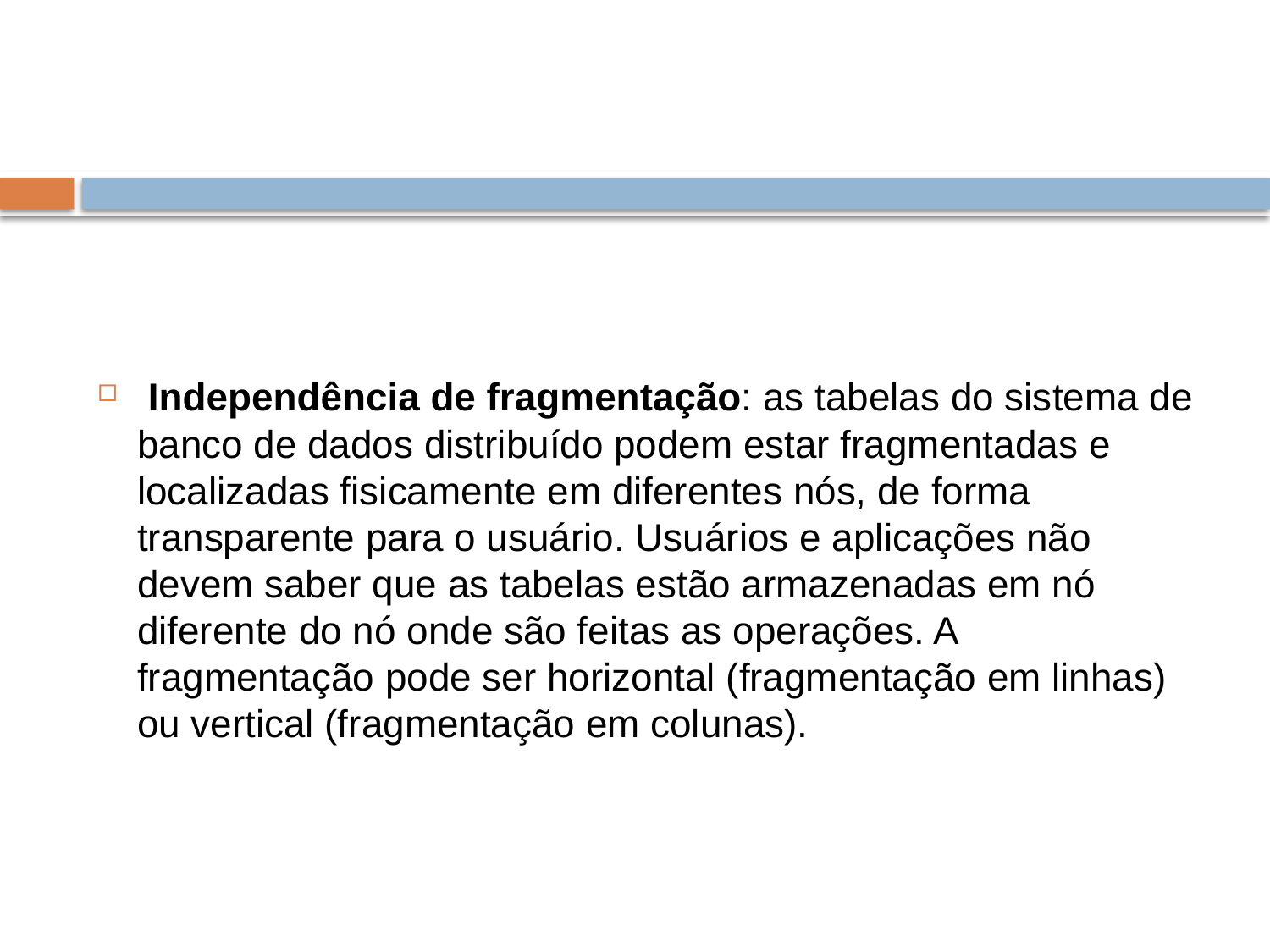

#
 Independência de fragmentação: as tabelas do sistema de banco de dados distribuído podem estar fragmentadas e localizadas fisicamente em diferentes nós, de forma transparente para o usuário. Usuários e aplicações não devem saber que as tabelas estão armazenadas em nó diferente do nó onde são feitas as operações. A fragmentação pode ser horizontal (fragmentação em linhas) ou vertical (fragmentação em colunas).